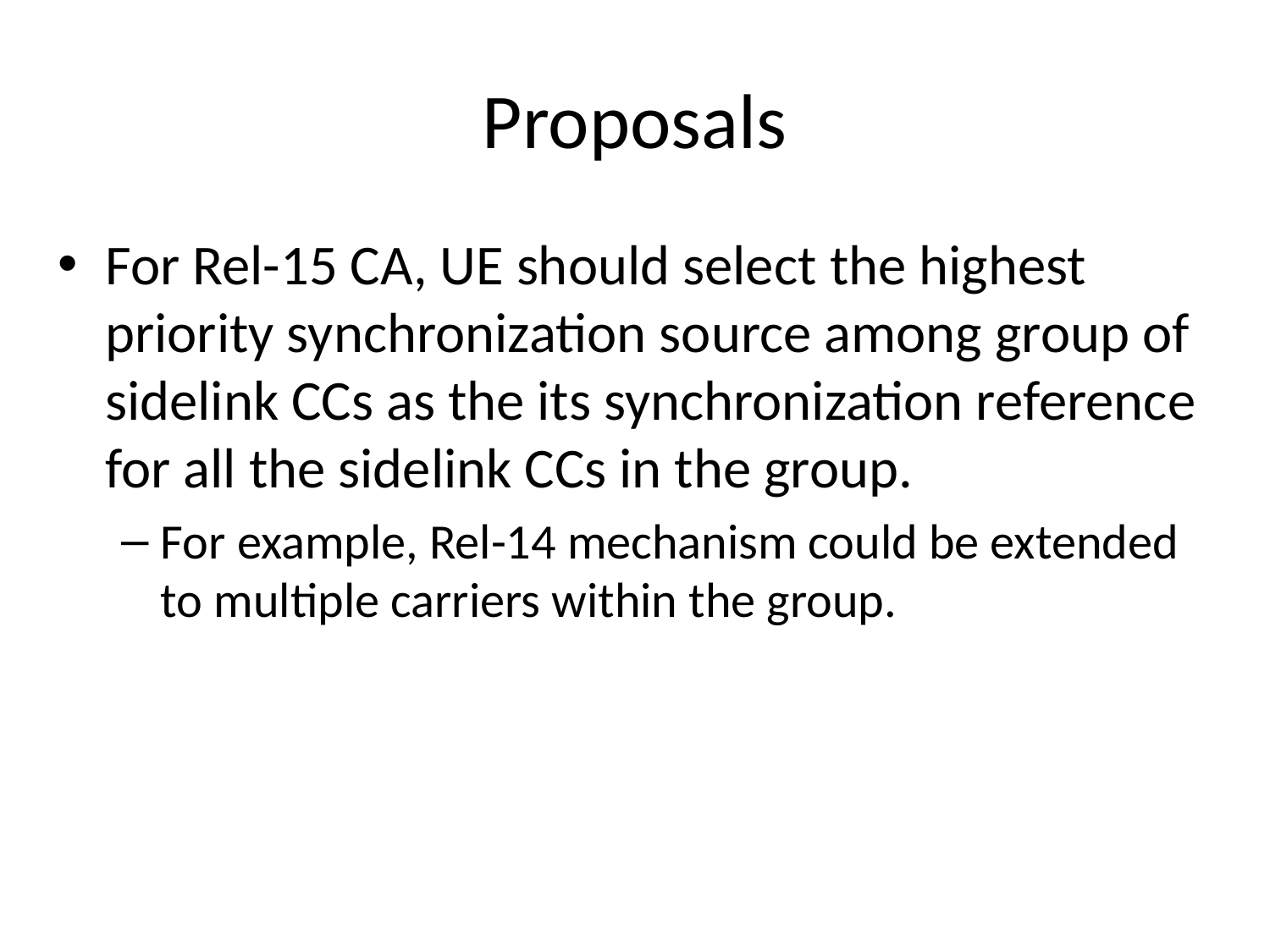

# Proposals
For Rel-15 CA, UE should select the highest priority synchronization source among group of sidelink CCs as the its synchronization reference for all the sidelink CCs in the group.
For example, Rel-14 mechanism could be extended to multiple carriers within the group.